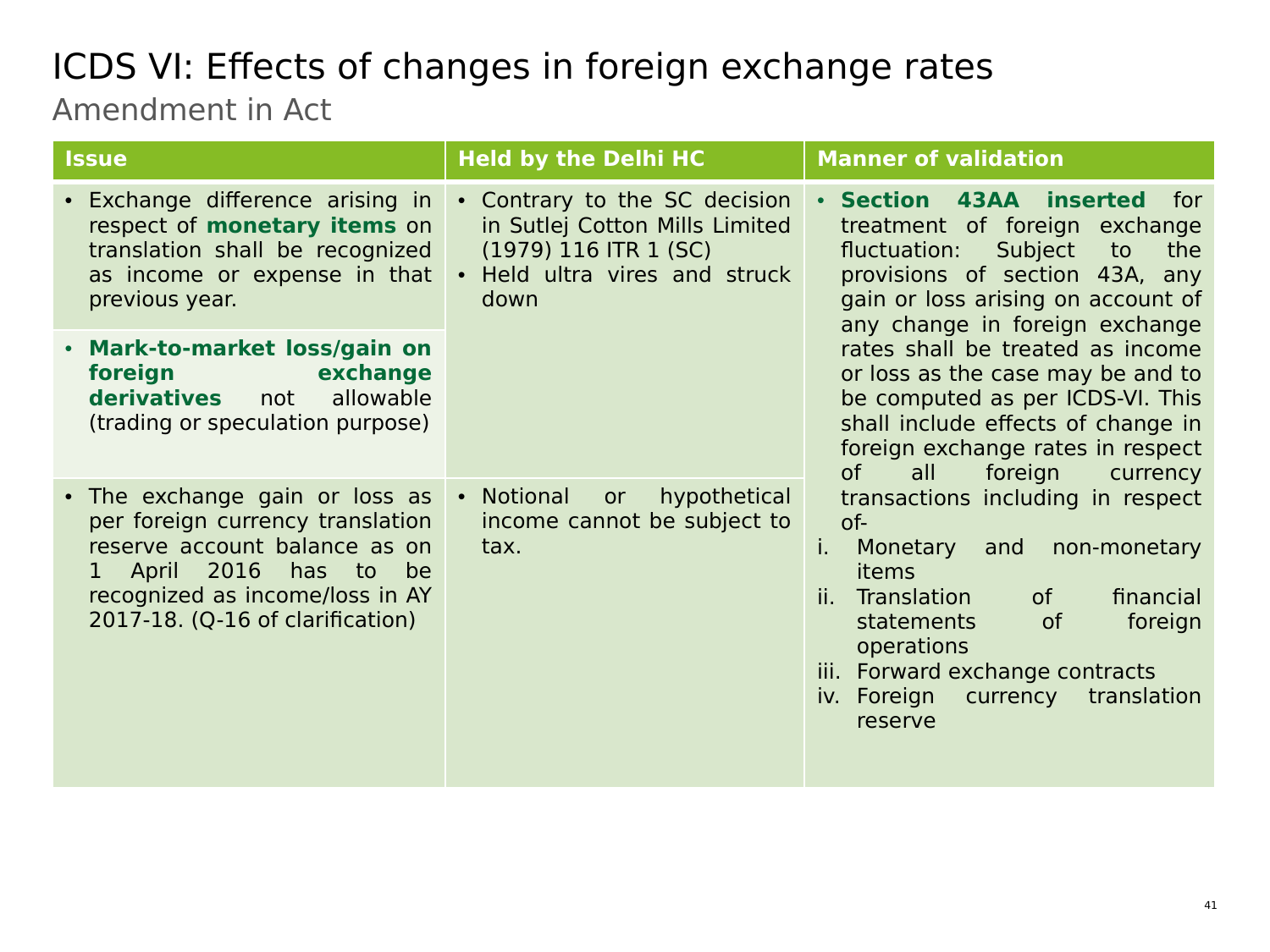

# ICDS VI: Effects of changes in foreign exchange rates
Amendment in Act
| Issue | Held by the Delhi HC | Manner of validation |
| --- | --- | --- |
| Exchange difference arising in respect of monetary items on translation shall be recognized as income or expense in that previous year. | Contrary to the SC decision in Sutlej Cotton Mills Limited (1979) 116 ITR 1 (SC) Held ultra vires and struck down | Section 43AA inserted for treatment of foreign exchange fluctuation: Subject to the provisions of section 43A, any gain or loss arising on account of any change in foreign exchange rates shall be treated as income or loss as the case may be and to be computed as per ICDS-VI. This shall include effects of change in foreign exchange rates in respect of all foreign currency transactions including in respect of- Monetary and non-monetary items Translation of financial statements of foreign operations Forward exchange contracts Foreign currency translation reserve |
| Mark-to-market loss/gain on foreign exchange derivatives not allowable (trading or speculation purpose) |  |  |
| The exchange gain or loss as per foreign currency translation reserve account balance as on 1 April 2016 has to be recognized as income/loss in AY 2017-18. (Q-16 of clarification) | Notional or hypothetical income cannot be subject to tax. |  |